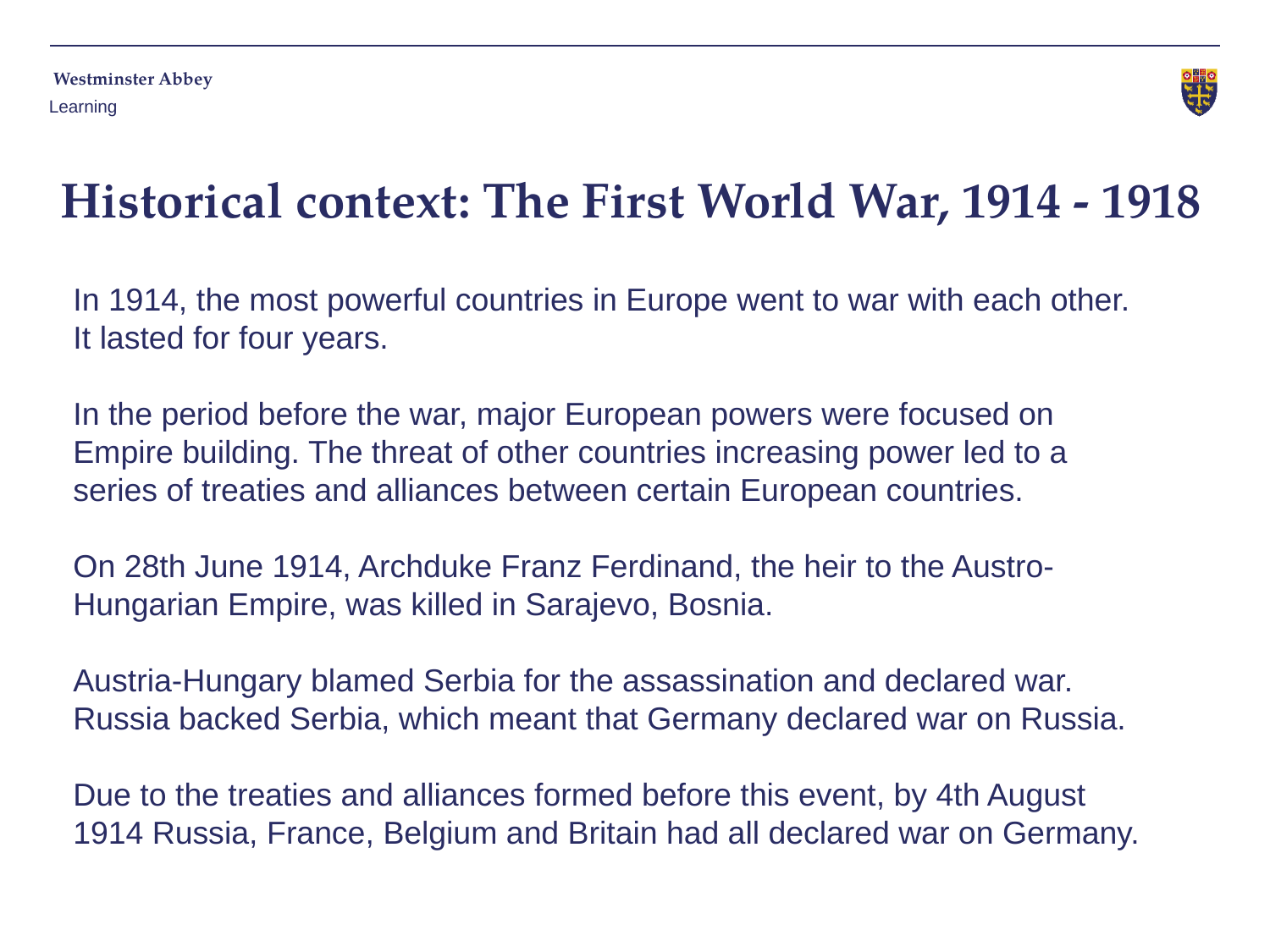

Learning
# Historical context: The First World War, 1914 - 1918
In 1914, the most powerful countries in Europe went to war with each other.
It lasted for four years.

In the period before the war, major European powers were focused on Empire building. The threat of other countries increasing power led to a series of treaties and alliances between certain European countries.

On 28th June 1914, Archduke Franz Ferdinand, the heir to the Austro-Hungarian Empire, was killed in Sarajevo, Bosnia.

Austria-Hungary blamed Serbia for the assassination and declared war. Russia backed Serbia, which meant that Germany declared war on Russia.

Due to the treaties and alliances formed before this event, by 4th August 1914 Russia, France, Belgium and Britain had all declared war on Germany.